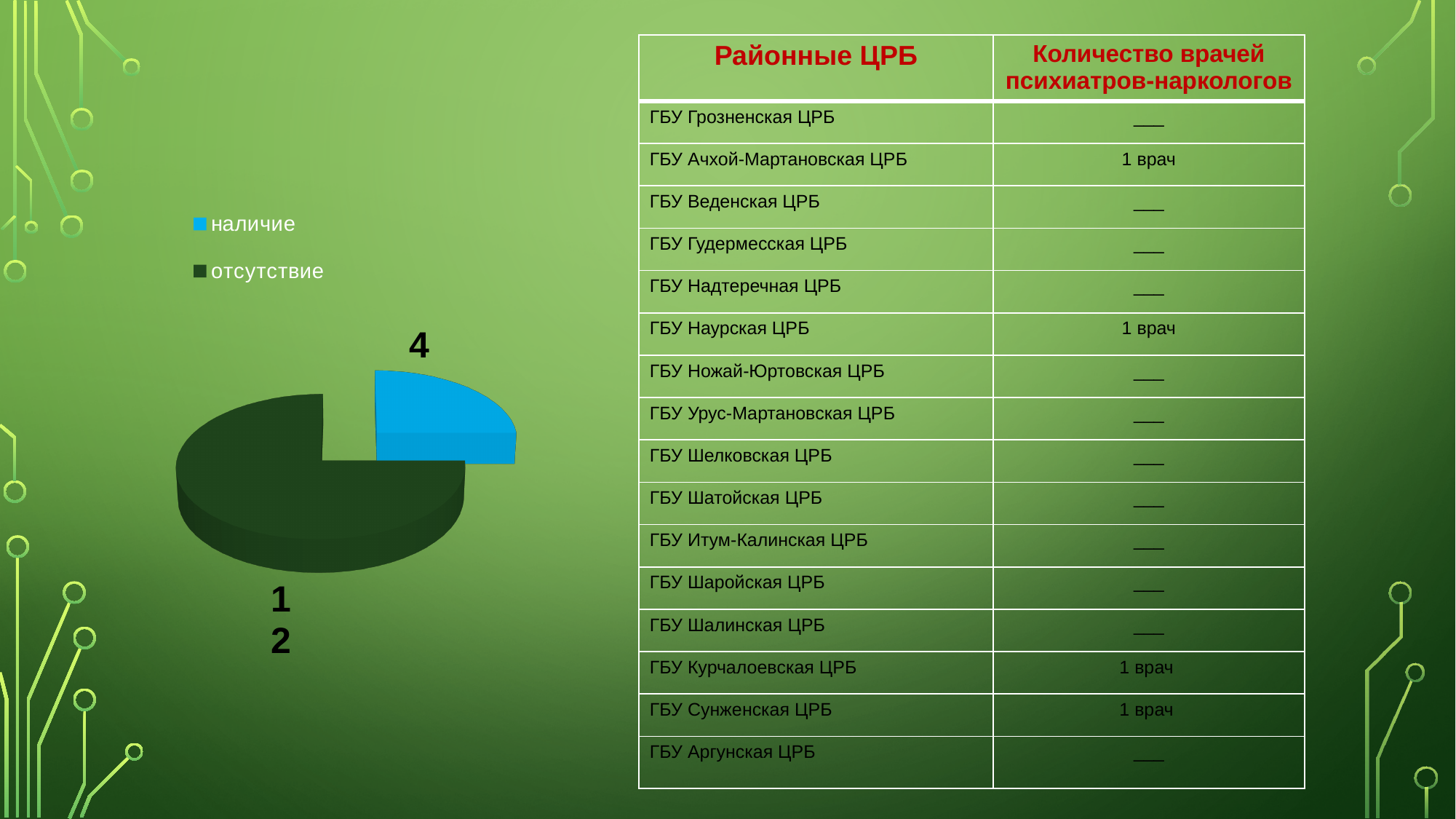

| Районные ЦРБ | Количество врачей психиатров-наркологов |
| --- | --- |
| ГБУ Грозненская ЦРБ | \_\_\_ |
| ГБУ Ачхой-Мартановская ЦРБ | 1 врач |
| ГБУ Веденская ЦРБ | \_\_\_ |
| ГБУ Гудермесская ЦРБ | \_\_\_ |
| ГБУ Надтеречная ЦРБ | \_\_\_ |
| ГБУ Наурская ЦРБ | 1 врач |
| ГБУ Ножай-Юртовская ЦРБ | \_\_\_ |
| ГБУ Урус-Мартановская ЦРБ | \_\_\_ |
| ГБУ Шелковская ЦРБ | \_\_\_ |
| ГБУ Шатойская ЦРБ | \_\_\_ |
| ГБУ Итум-Калинская ЦРБ | \_\_\_ |
| ГБУ Шаройская ЦРБ | \_\_\_ |
| ГБУ Шалинская ЦРБ | \_\_\_ |
| ГБУ Курчалоевская ЦРБ | 1 врач |
| ГБУ Сунженская ЦРБ | 1 врач |
| ГБУ Аргунская ЦРБ | \_\_\_ |

[unsupported chart]